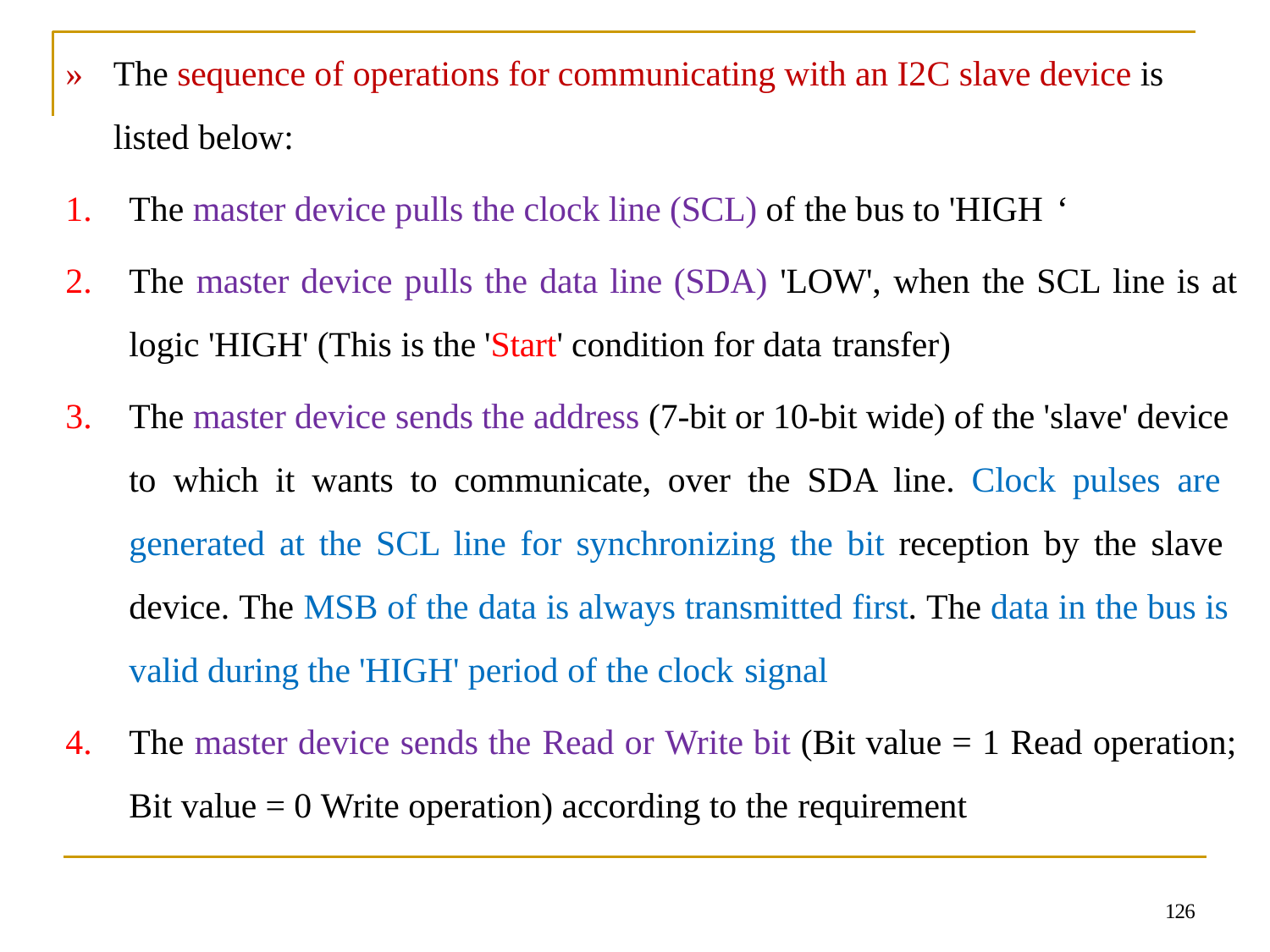

»	The sequence of operations for communicating with an I2C slave device is  listed below:
The master device pulls the clock line (SCL) of the bus to 'HIGH ‘
The master device pulls the data line (SDA) 'LOW', when the SCL line is at
logic 'HIGH' (This is the 'Start' condition for data transfer)
The master device sends the address (7-bit or 10-bit wide) of the 'slave' device  to which it wants to communicate, over the SDA line. Clock pulses are  generated at the SCL line for synchronizing the bit reception by the slave  device. The MSB of the data is always transmitted first. The data in the bus is  valid during the 'HIGH' period of the clock signal
The master device sends the Read or Write bit (Bit value = 1 Read operation;
Bit value = 0 Write operation) according to the requirement
126